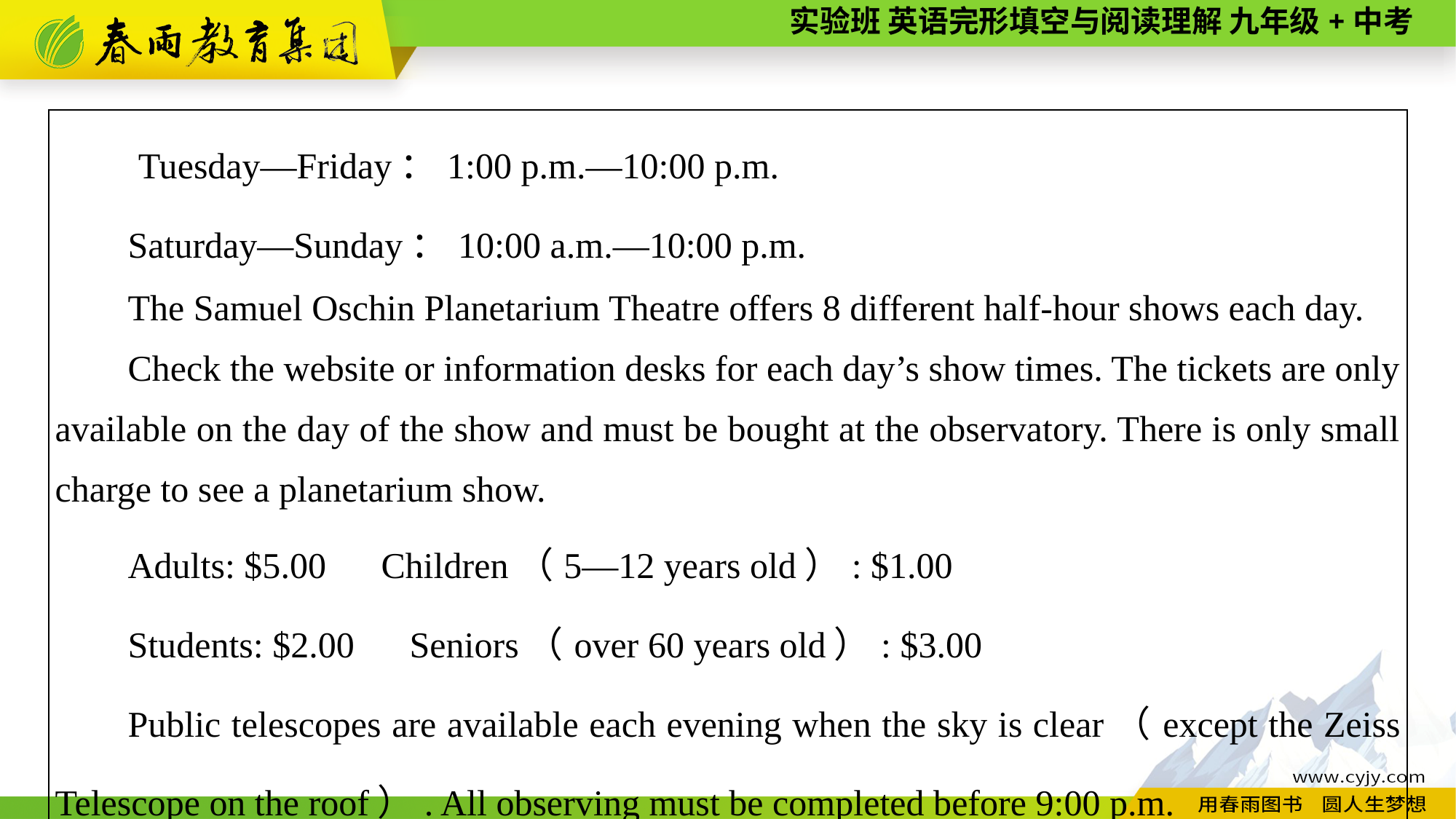

| Tuesday—Friday：1:00 p.m.—10:00 p.m. Saturday—Sunday：10:00 a.m.—10:00 p.m. The Samuel Oschin Planetarium Theatre offers 8 different half-hour shows each day. Check the website or information desks for each day’s show times. The tickets are only available on the day of the show and must be bought at the observatory. There is only small charge to see a planetarium show. Adults: $5.00　Children（5—12 years old）: $1.00 Students: $2.00　Seniors（over 60 years old）: $3.00 Public telescopes are available each evening when the sky is clear（except the Zeiss Telescope on the roof）. All observing must be completed before 9:00 p.m. |
| --- |